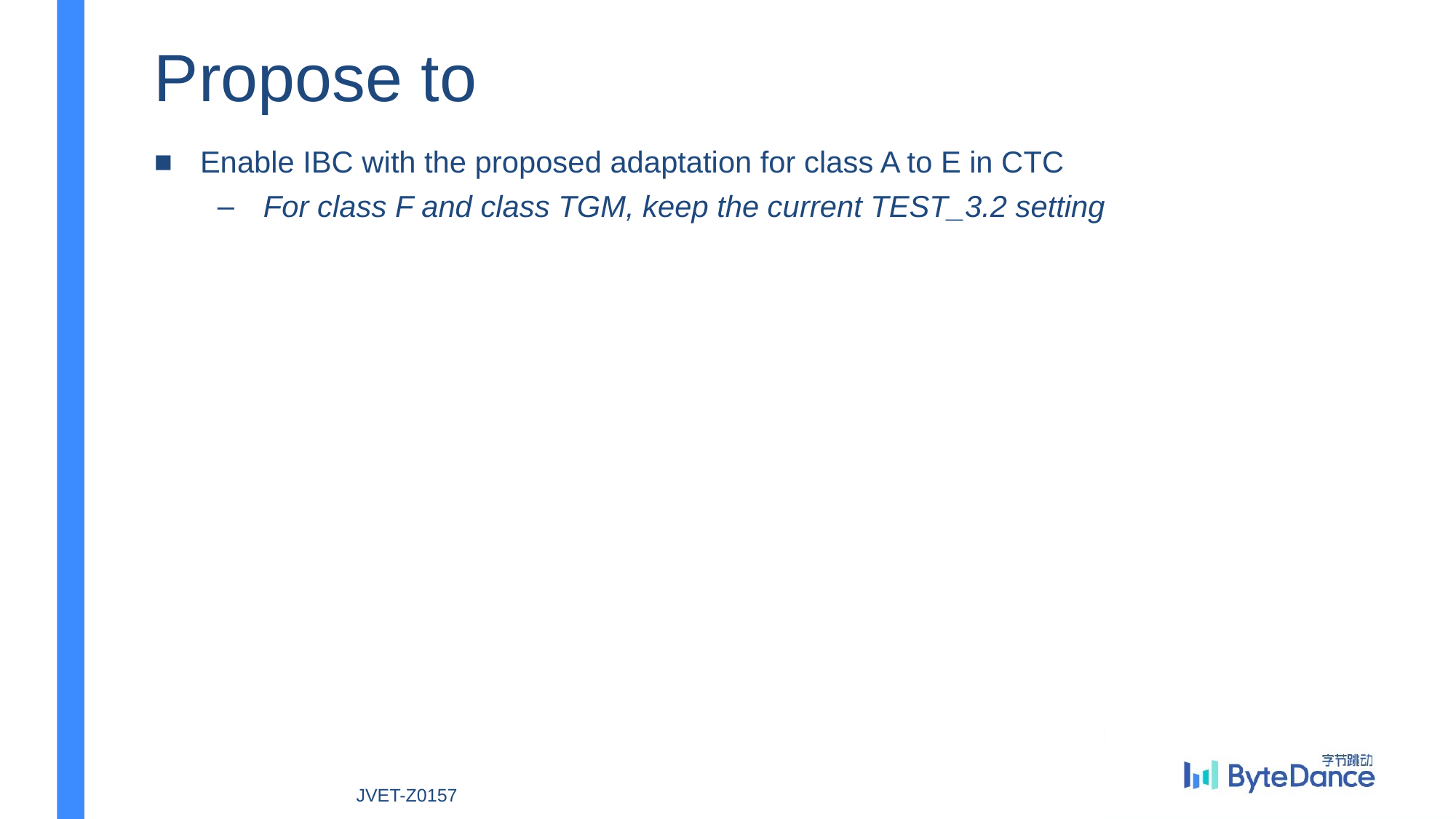

# Propose to
Enable IBC with the proposed adaptation for class A to E in CTC
For class F and class TGM, keep the current TEST_3.2 setting
JVET-Z0157